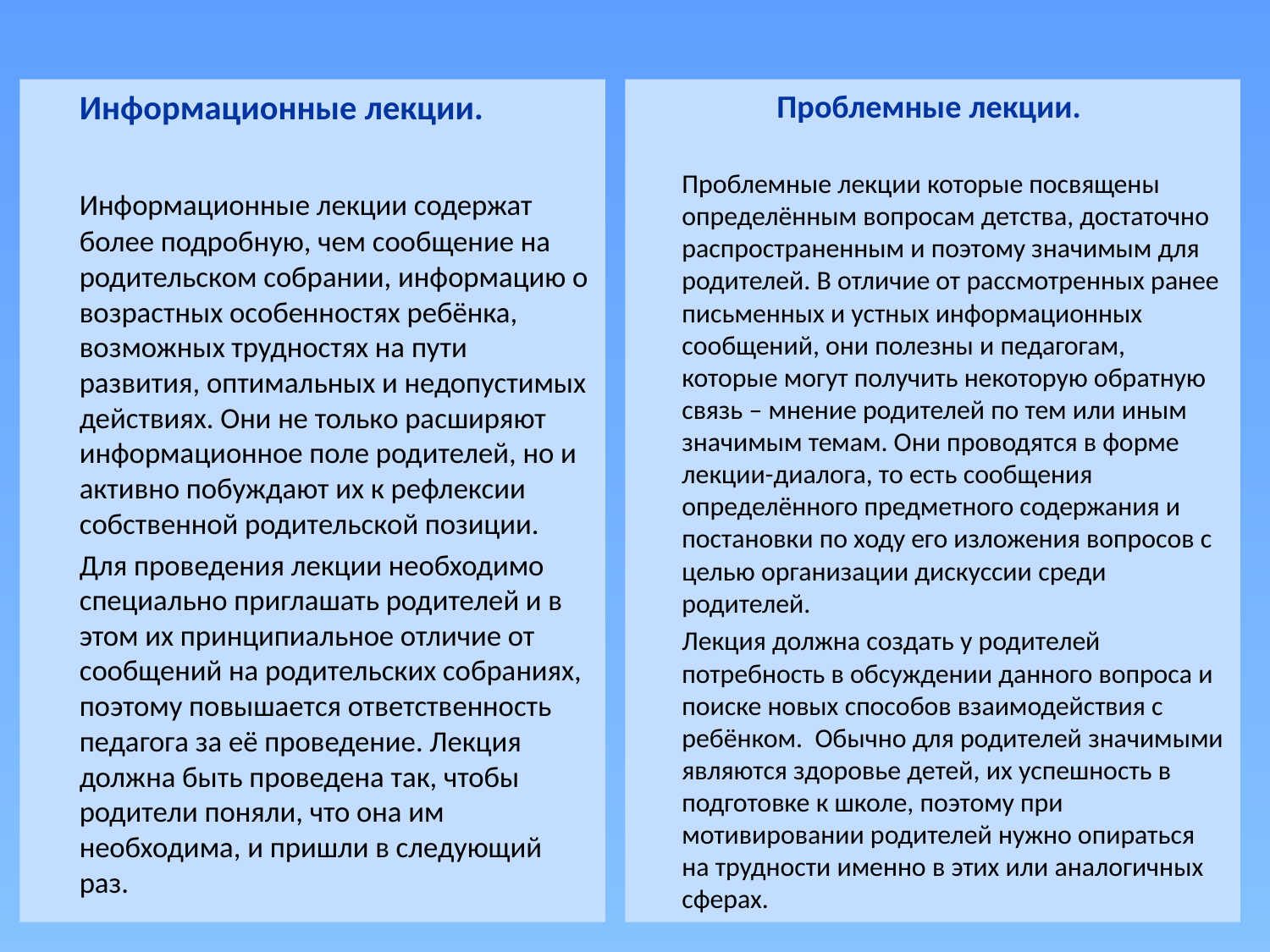

#
	Информационные лекции.

	Информационные лекции содержат более подробную, чем сообщение на родительском собрании, информацию о возрастных особенностях ребёнка, возможных трудностях на пути развития, оптимальных и недопустимых действиях. Они не только расширяют информационное поле родителей, но и активно побуждают их к рефлексии собственной родительской позиции.
	Для проведения лекции необходимо специально приглашать родителей и в этом их принципиальное отличие от сообщений на родительских собраниях, поэтому повышается ответственность педагога за её проведение. Лекция должна быть проведена так, чтобы родители поняли, что она им необходима, и пришли в следующий раз.

Проблемные лекции.

	Проблемные лекции которые посвящены определённым вопросам детства, достаточно распространенным и поэтому значимым для родителей. В отличие от рассмотренных ранее письменных и устных информационных сообщений, они полезны и педагогам, которые могут получить некоторую обратную связь – мнение родителей по тем или иным значимым темам. Они проводятся в форме лекции-диалога, то есть сообщения определённого предметного содержания и постановки по ходу его изложения вопросов с целью организации дискуссии среди родителей.
	Лекция должна создать у родителей потребность в обсуждении данного вопроса и поиске новых способов взаимодействия с ребёнком.  Обычно для родителей значимыми являются здоровье детей, их успешность в подготовке к школе, поэтому при мотивировании родителей нужно опираться на трудности именно в этих или аналогичных сферах.